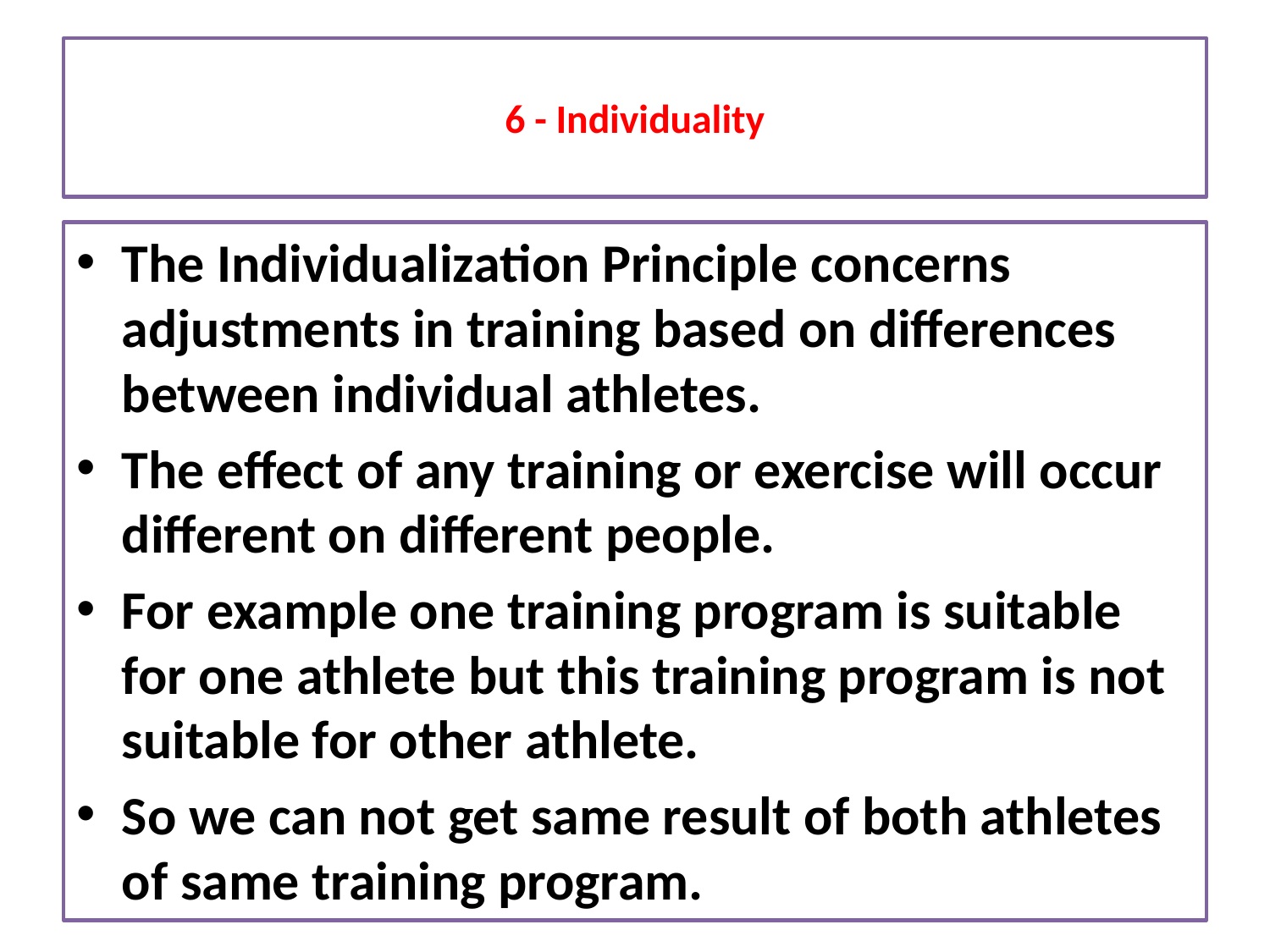

# 6 - Individuality
The Individualization Principle concerns adjustments in training based on differences between individual athletes.
The effect of any training or exercise will occur different on different people.
For example one training program is suitable for one athlete but this training program is not suitable for other athlete.
So we can not get same result of both athletes of same training program.